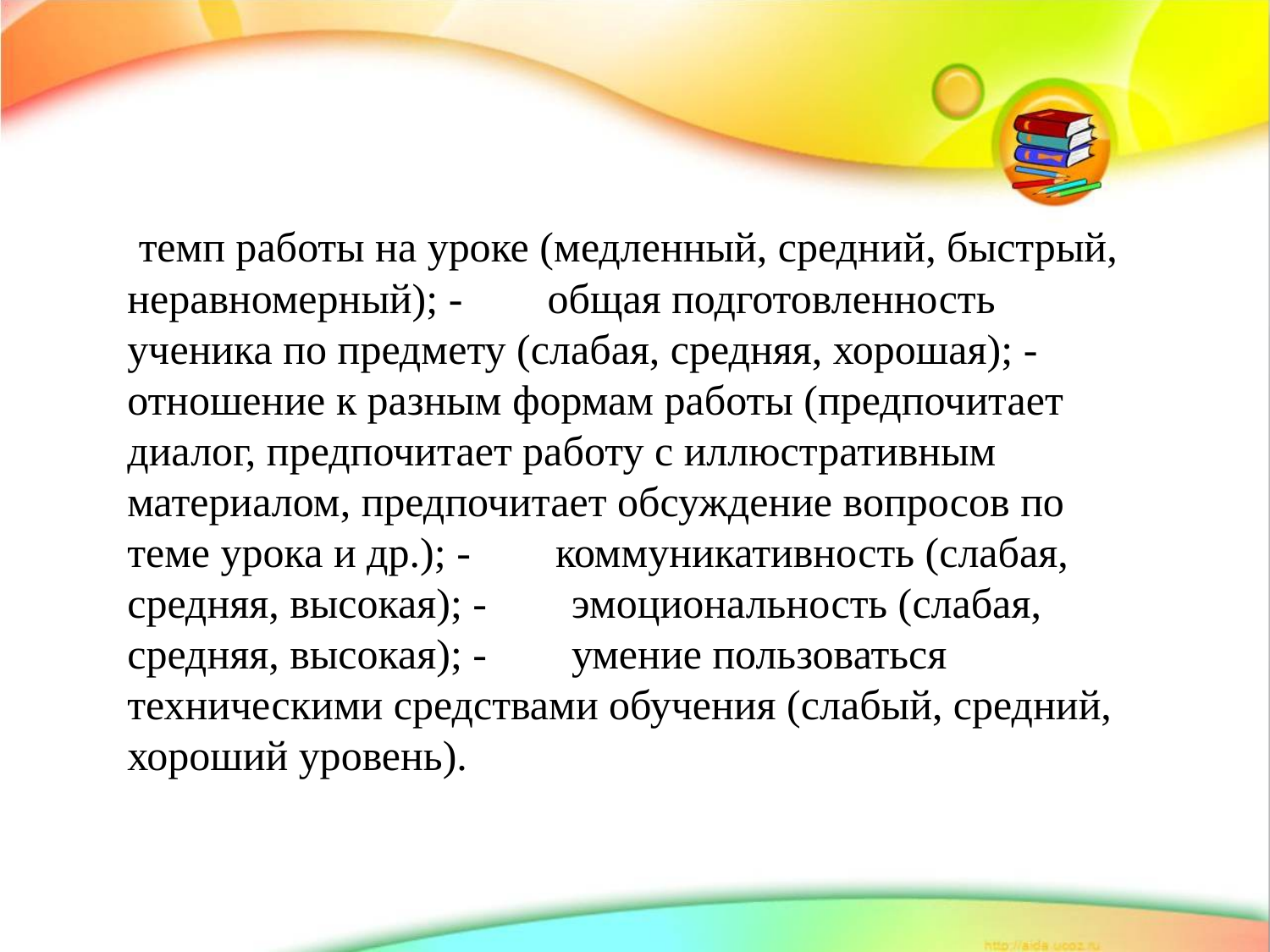

темп работы на уроке (медленный, средний, быстрый, неравномерный); -        общая подготовленность ученика по предмету (слабая, средняя, хорошая); -        отношение к разным формам работы (предпочитает диалог, предпочитает работу с иллюстративным материалом, предпочитает обсуждение вопросов по теме урока и др.); -        коммуникативность (слабая, средняя, высокая); -        эмоциональность (слабая, средняя, высокая); -        умение пользоваться техническими средствами обучения (слабый, средний, хороший уровень).